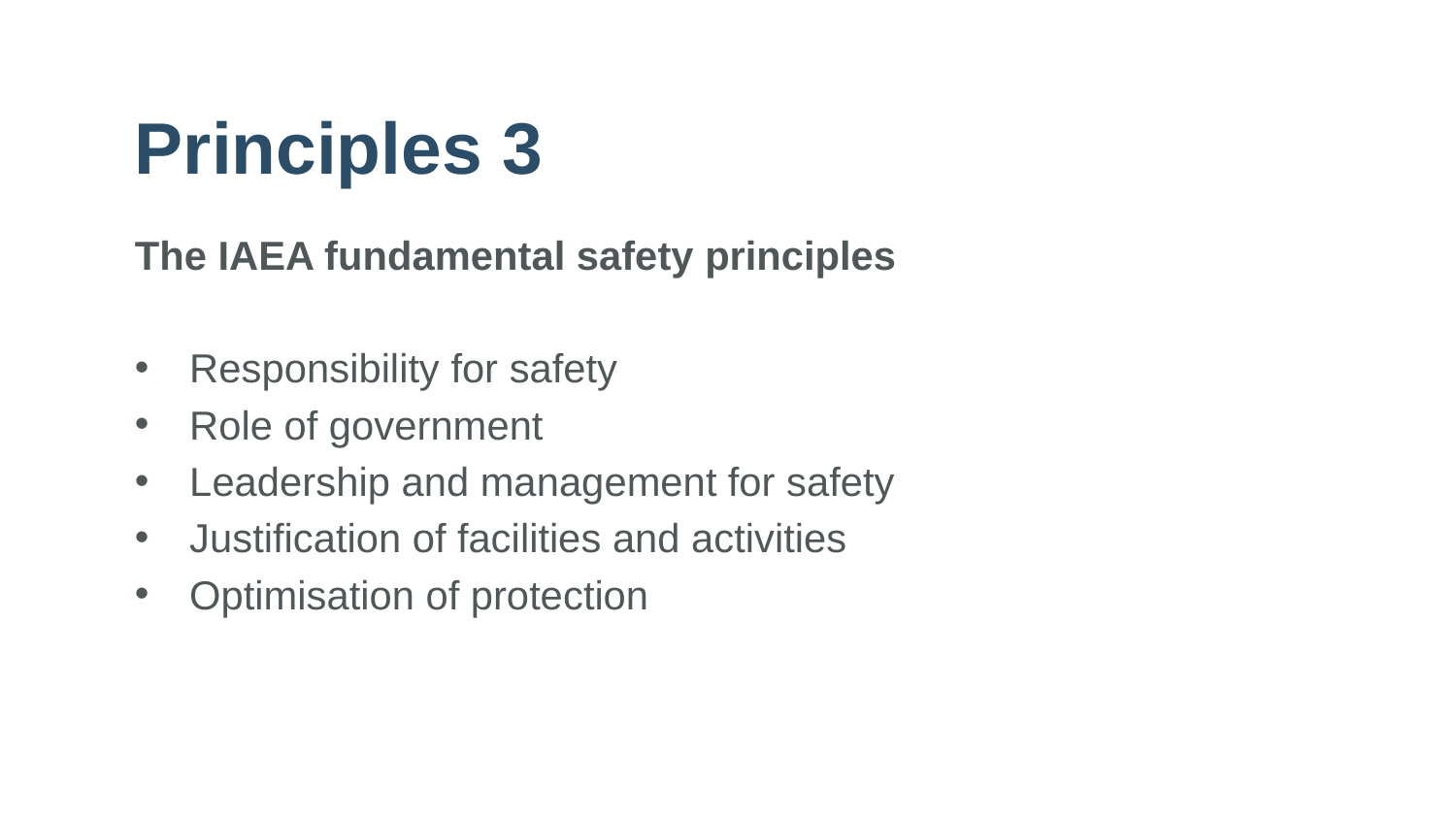

# Principles 3
The IAEA fundamental safety principles

Responsibility for safety
Role of government
Leadership and management for safety
Justification of facilities and activities
Optimisation of protection